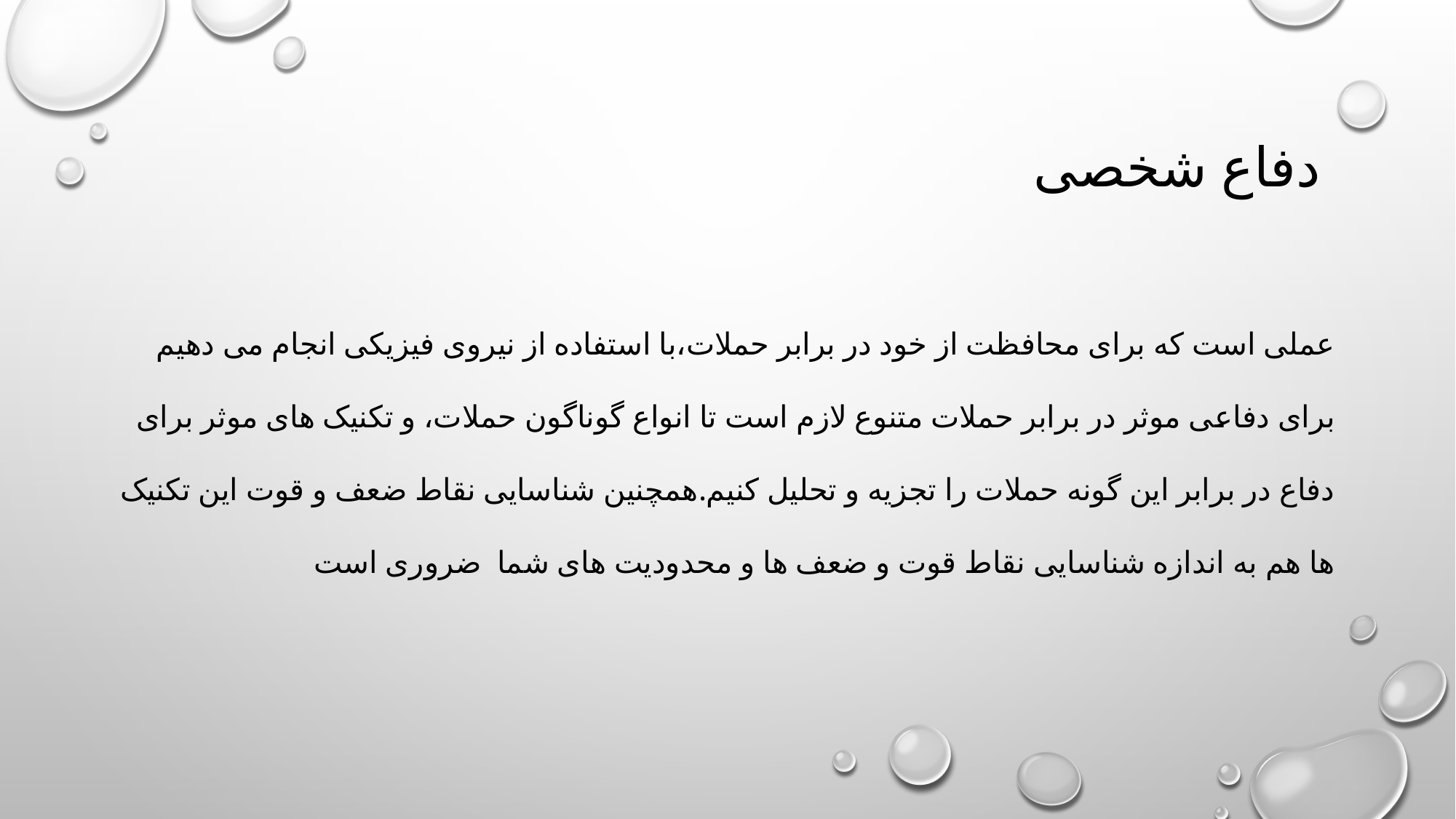

# دفاع شخصی
عملی است که برای محافظت از خود در برابر حملات،با استفاده از نیروی فیزیکی انجام می دهیم برای دفاعی موثر در برابر حملات متنوع لازم است تا انواع گوناگون حملات، و تکنیک های موثر برای دفاع در برابر این گونه حملات را تجزیه و تحلیل کنیم.همچنین شناسایی نقاط ضعف و قوت این تکنیک ها هم به اندازه شناسایی نقاط قوت و ضعف ها و محدودیت های شما  ضروری است